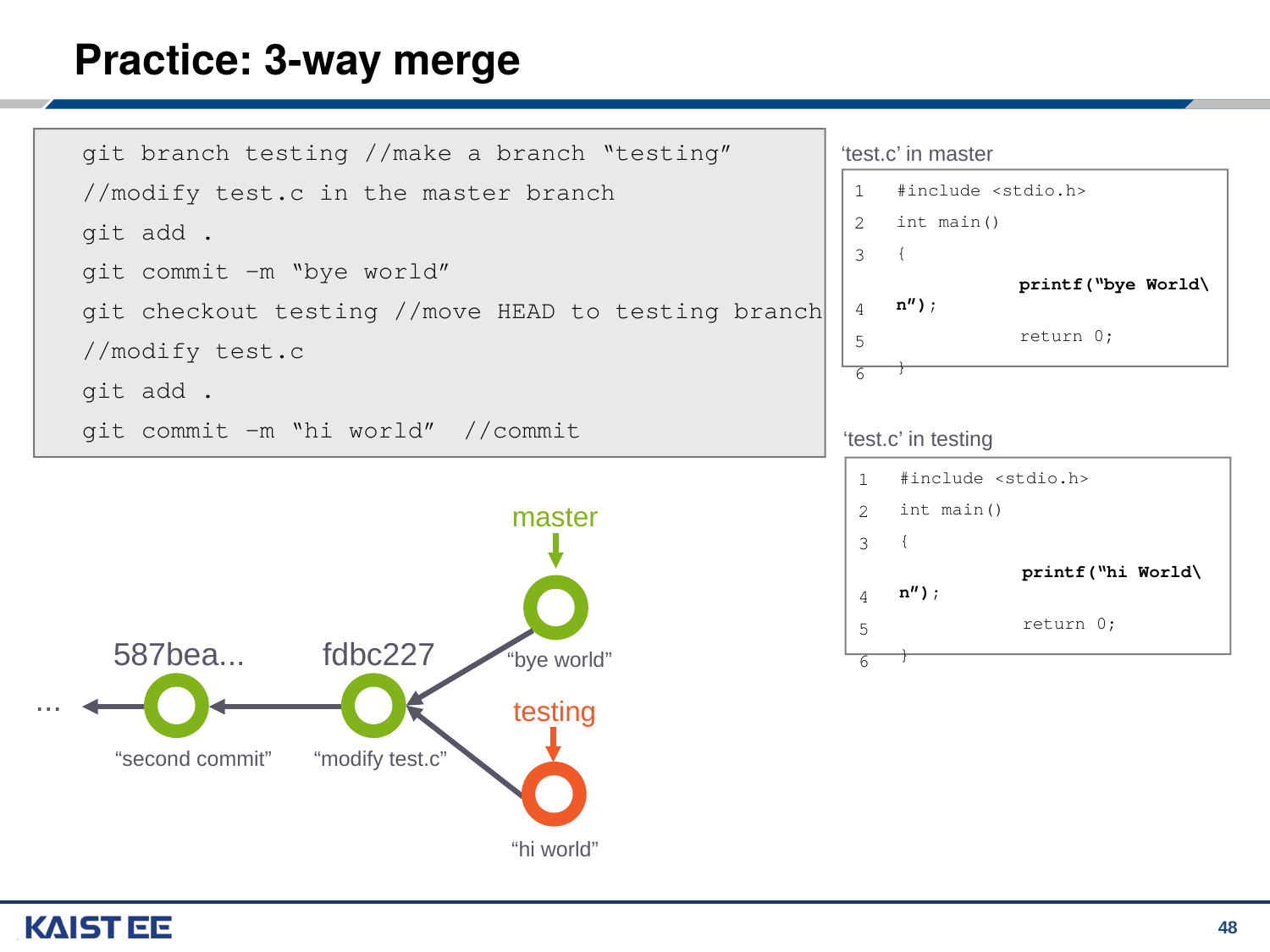

# Practice: 3-way merge

git branch testing //make a branch “testing”
//modify test.c in the master branch
git add .
git commit –m “bye world”
git checkout testing //move HEAD to testing branch
//modify test.c
git add .
git commit –m “hi world”	//commit

‘test.c’ in master

#include <stdio.h>
int main()
{
	printf(“bye World\n”);
	return 0;
}
1
2
3
4
5
6

‘test.c’ in testing

#include <stdio.h>
int main()
{
	printf(“hi World\n”);
	return 0;
}
1
2
3
4
5
6

master

587bea...
fdbc227
“bye world”
...

testing
“second commit”
“modify test.c”

“hi world”